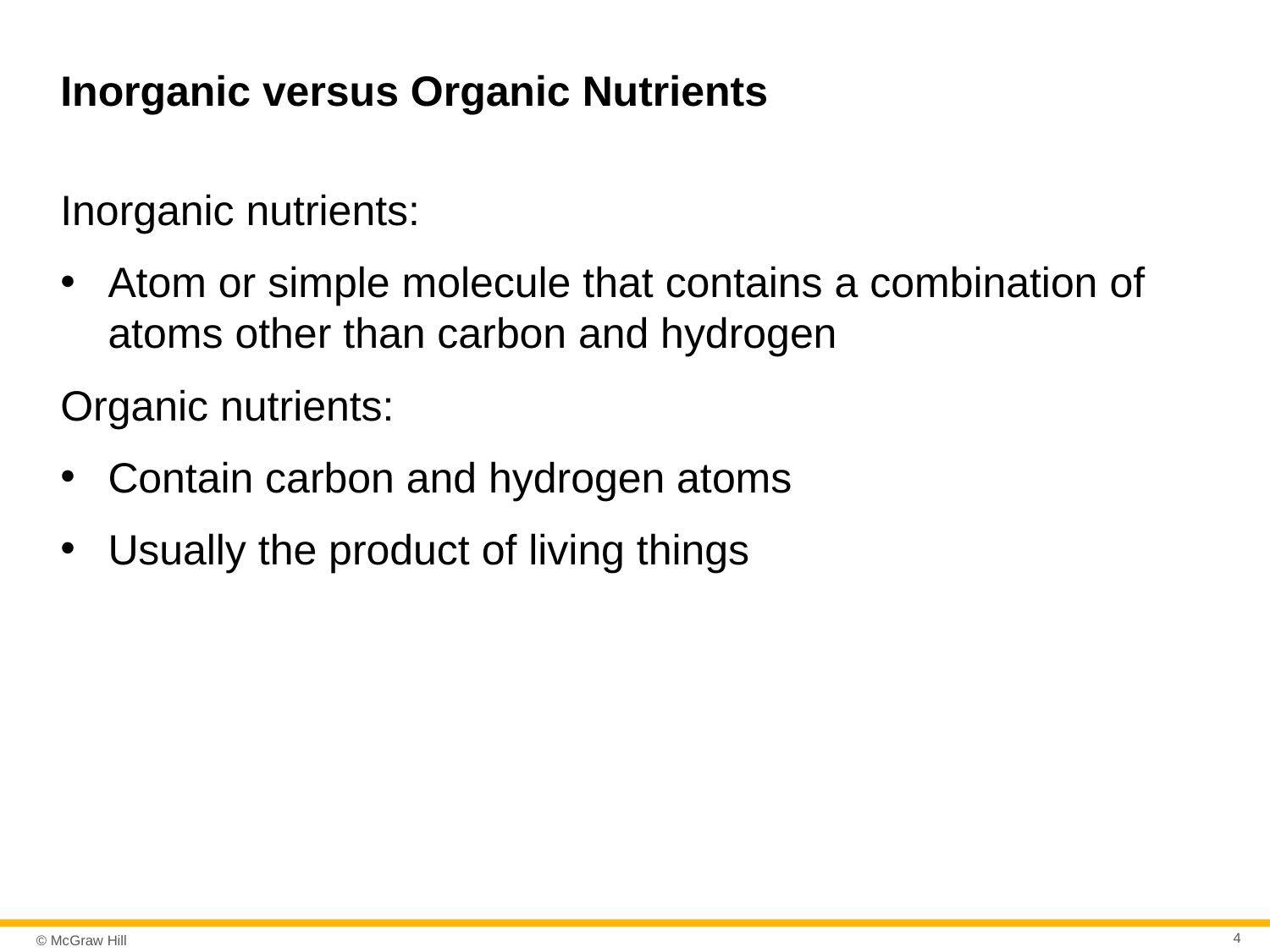

# Inorganic versus Organic Nutrients
Inorganic nutrients:
Atom or simple molecule that contains a combination of atoms other than carbon and hydrogen
Organic nutrients:
Contain carbon and hydrogen atoms
Usually the product of living things